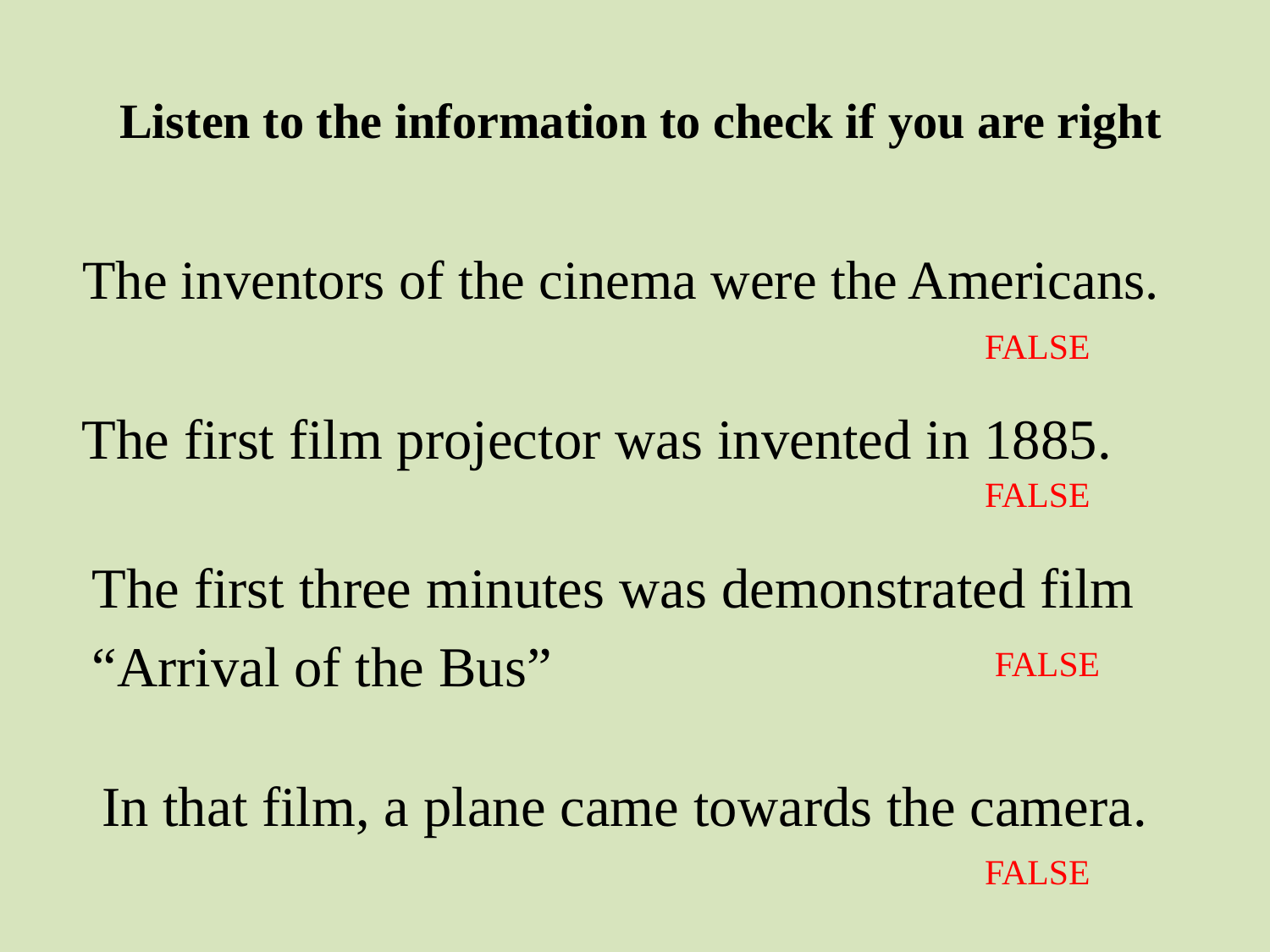

# Listen to the information to check if you are right
The inventors of the cinema were the Americans.
FALSE
The first film projector was invented in 1885.
FALSE
The first three minutes was demonstrated film
“Arrival of the Bus”
FALSE
In that film, a plane came towards the camera.
FALSE